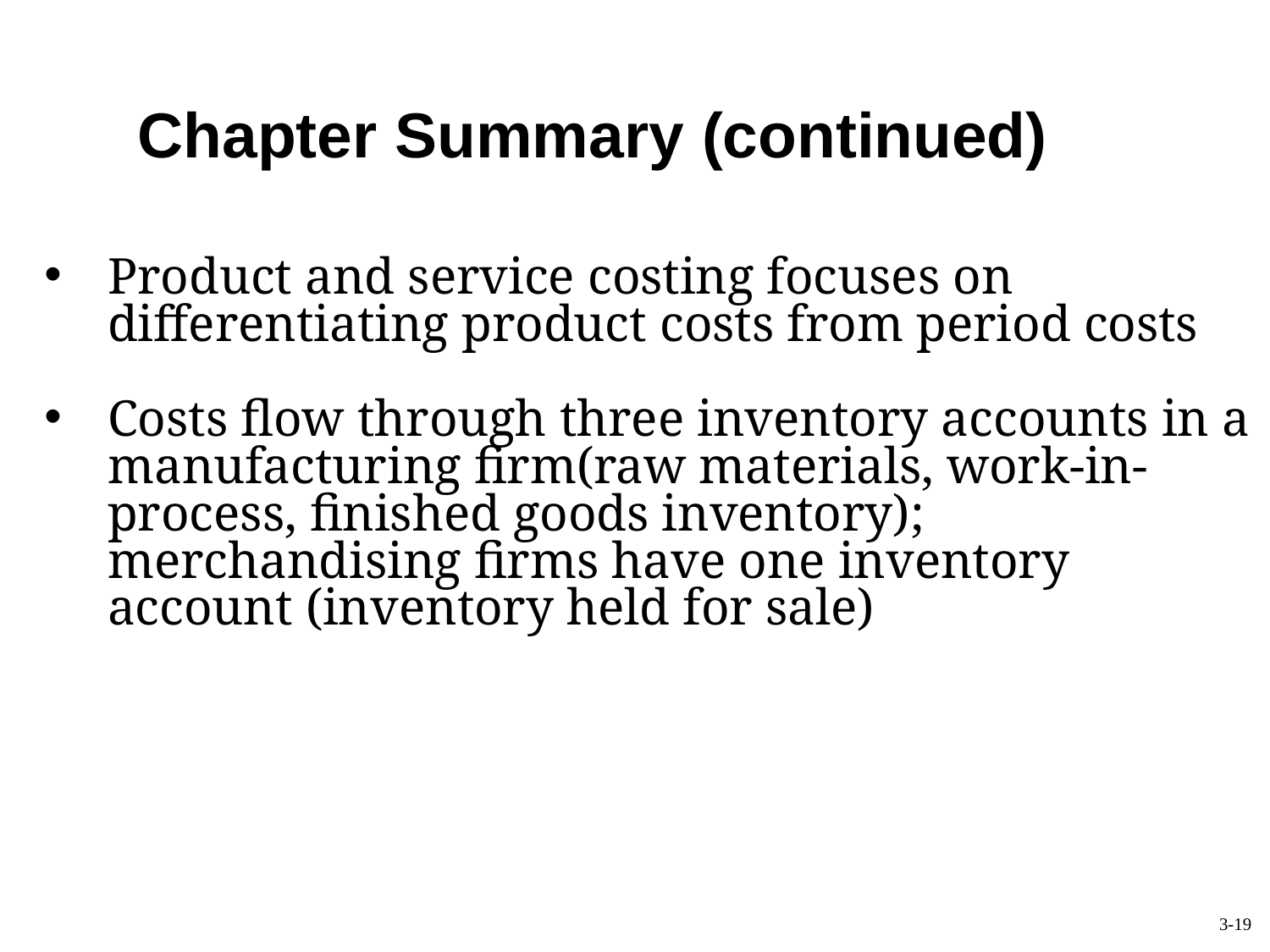

Chapter Summary (continued)

Product and service costing focuses on differentiating product costs from period costs

Costs flow through three inventory accounts in a manufacturing firm(raw materials, work-in-process, finished goods inventory); merchandising firms have one inventory account (inventory held for sale)

3-19